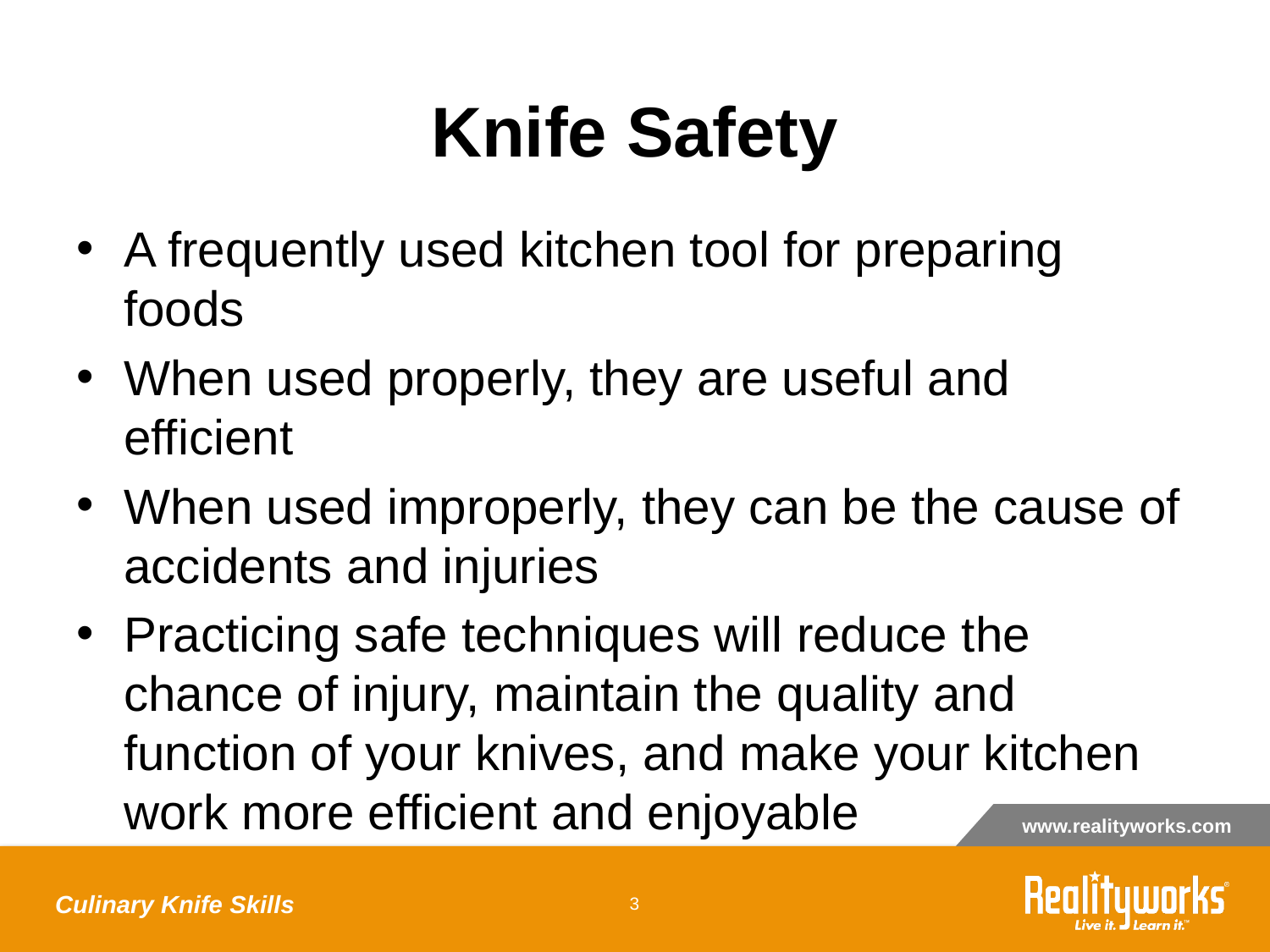

# Knife Safety
A frequently used kitchen tool for preparing foods
When used properly, they are useful and efficient
When used improperly, they can be the cause of accidents and injuries
Practicing safe techniques will reduce the chance of injury, maintain the quality and function of your knives, and make your kitchen work more efficient and enjoyable

Culinary Knife Skills
3